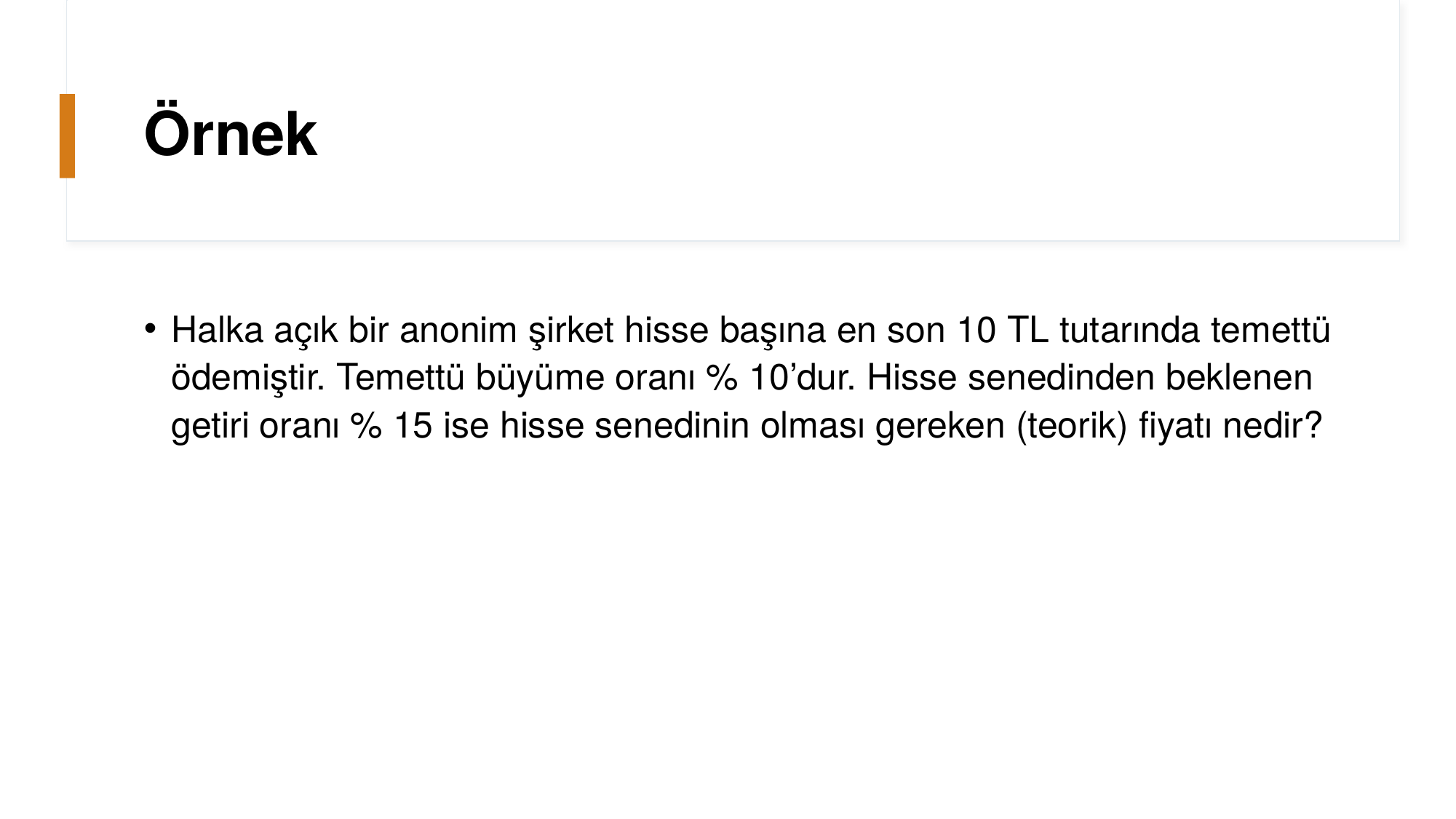

# Örnek
Halka açık bir anonim şirket hisse başına en son 10 TL tutarında temettü ödemiştir. Temettü büyüme oranı % 10’dur. Hisse senedinden beklenen getiri oranı % 15 ise hisse senedinin olması gereken (teorik) fiyatı nedir?